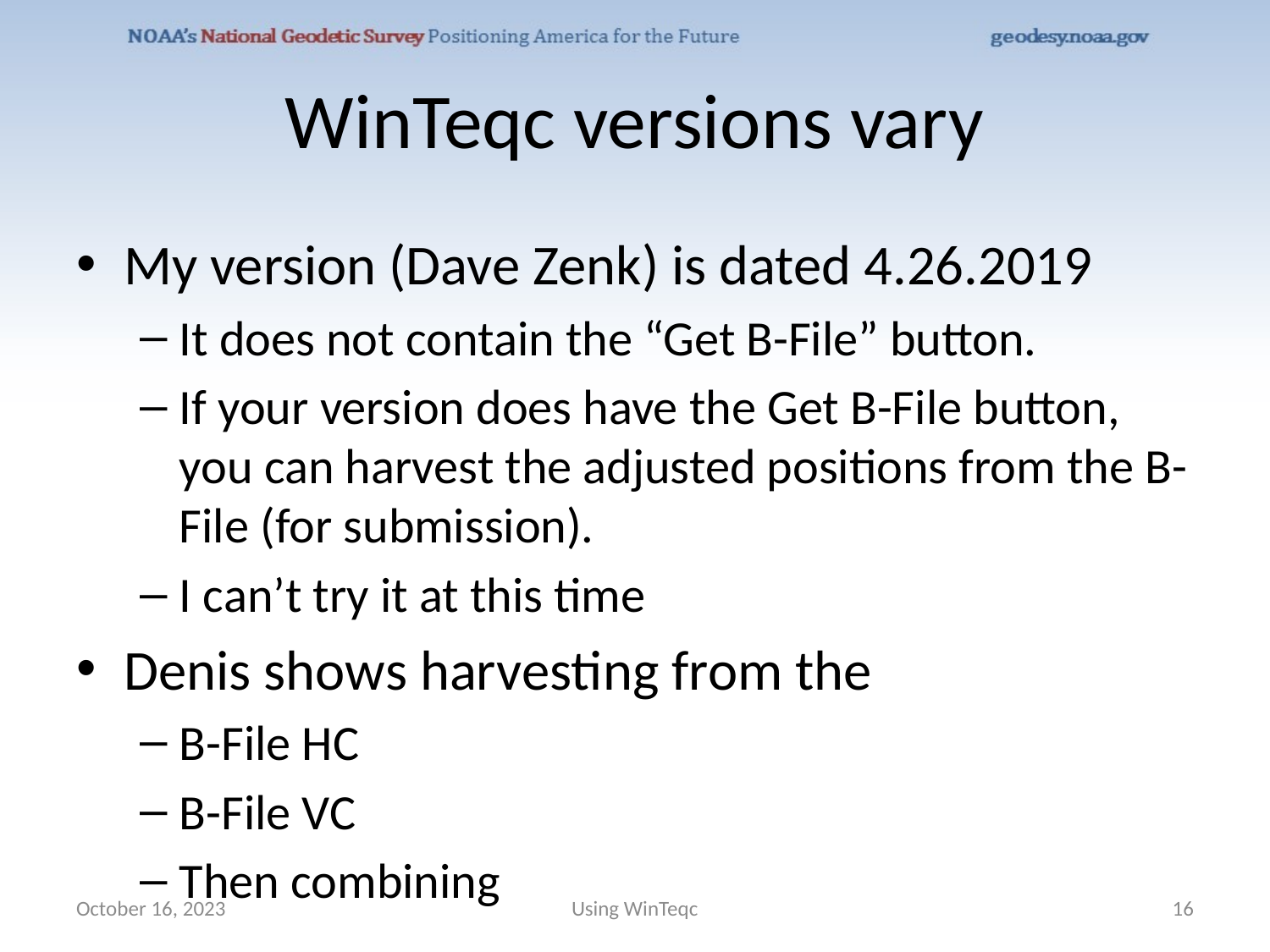

# WinTeqc versions vary
My version (Dave Zenk) is dated 4.26.2019
It does not contain the “Get B-File” button.
If your version does have the Get B-File button, you can harvest the adjusted positions from the B-File (for submission).
I can’t try it at this time
Denis shows harvesting from the
B-File HC
B-File VC
Then combining
October 16, 2023
Using WinTeqc
16